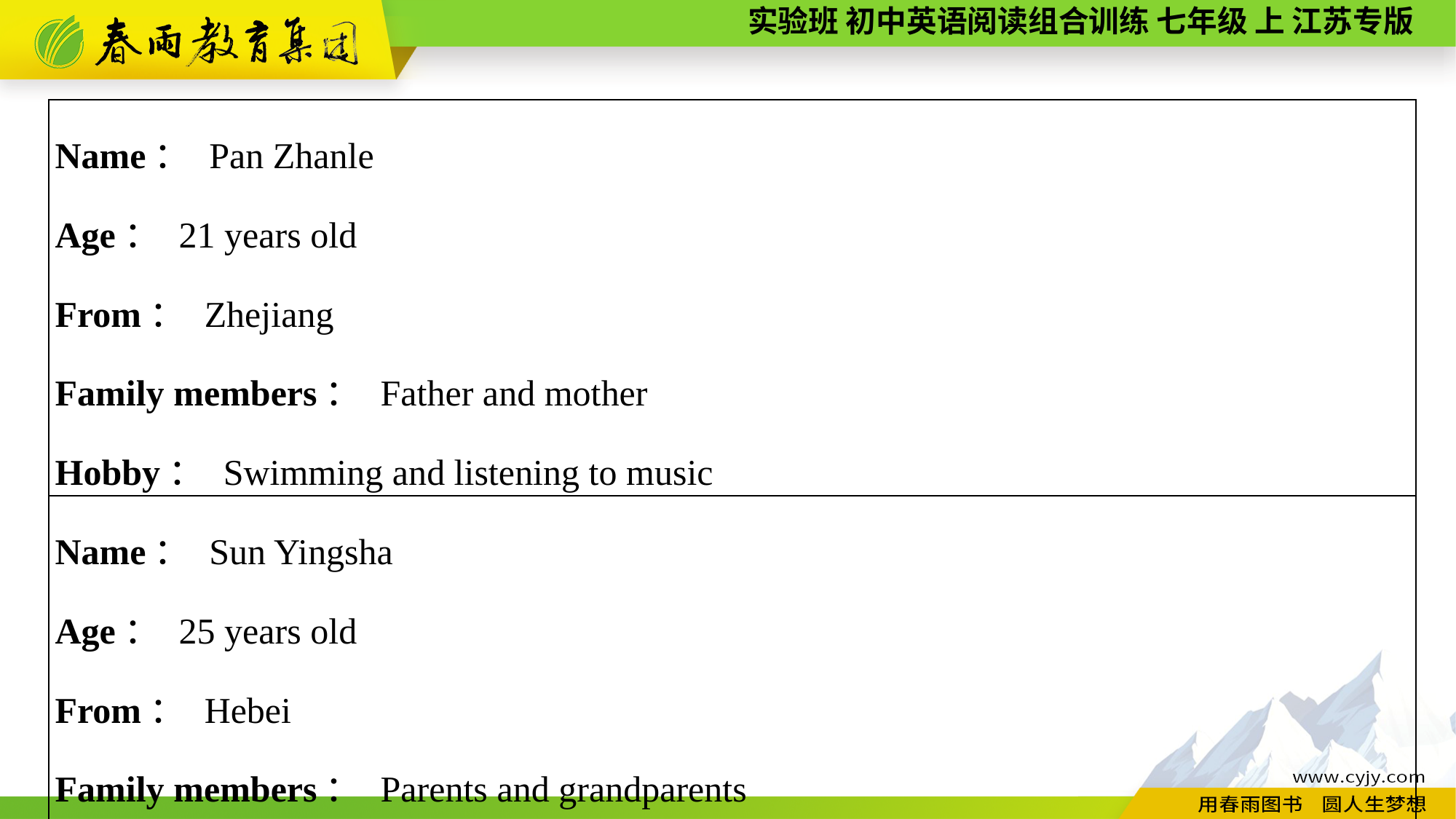

| Name： Pan Zhanle Age： 21 years old From： Zhejiang Family members： Father and mother Hobby： Swimming and listening to music |
| --- |
| Name： Sun Yingsha Age： 25 years old From： Hebei Family members： Parents and grandparents Hobby： Ping-pong and cartoons |